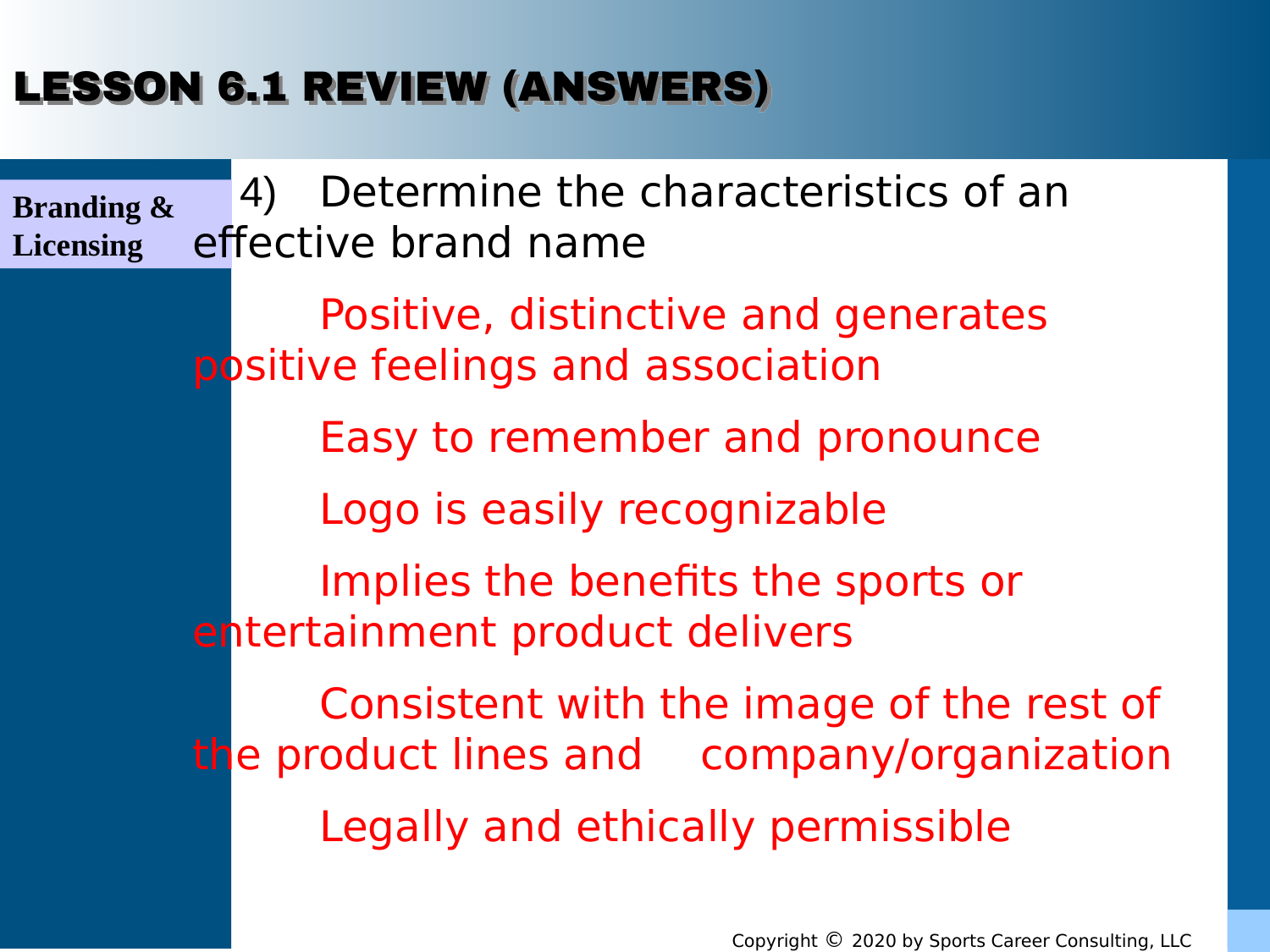

LESSON 6.1 REVIEW (ANSWERS)

    4)  	Determine the characteristics of an 	effective brand name
	Positive, distinctive and generates 	positive feelings and association
	Easy to remember and pronounce
	Logo is easily recognizable
	Implies the benefits the sports or 	entertainment product delivers
	Consistent with the image of the rest of 	the product lines and 	company/organization
	Legally and ethically permissible
Branding & Licensing

Copyright © 2020 by Sports Career Consulting, LLC